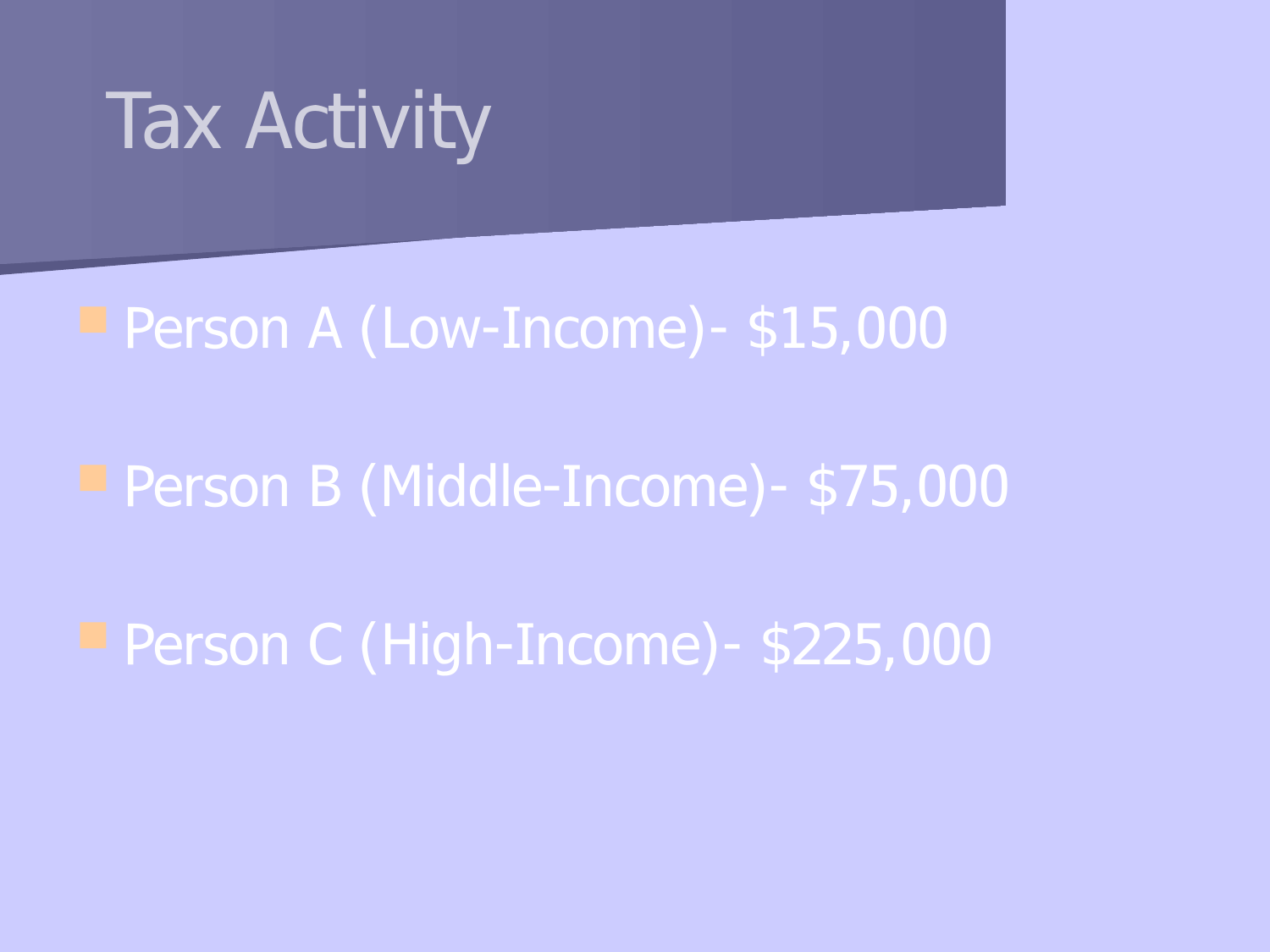

# Tax Activity
Person A (Low-Income)- $15,000

Person B (Middle-Income)- $75,000

Person C (High-Income)- $225,000